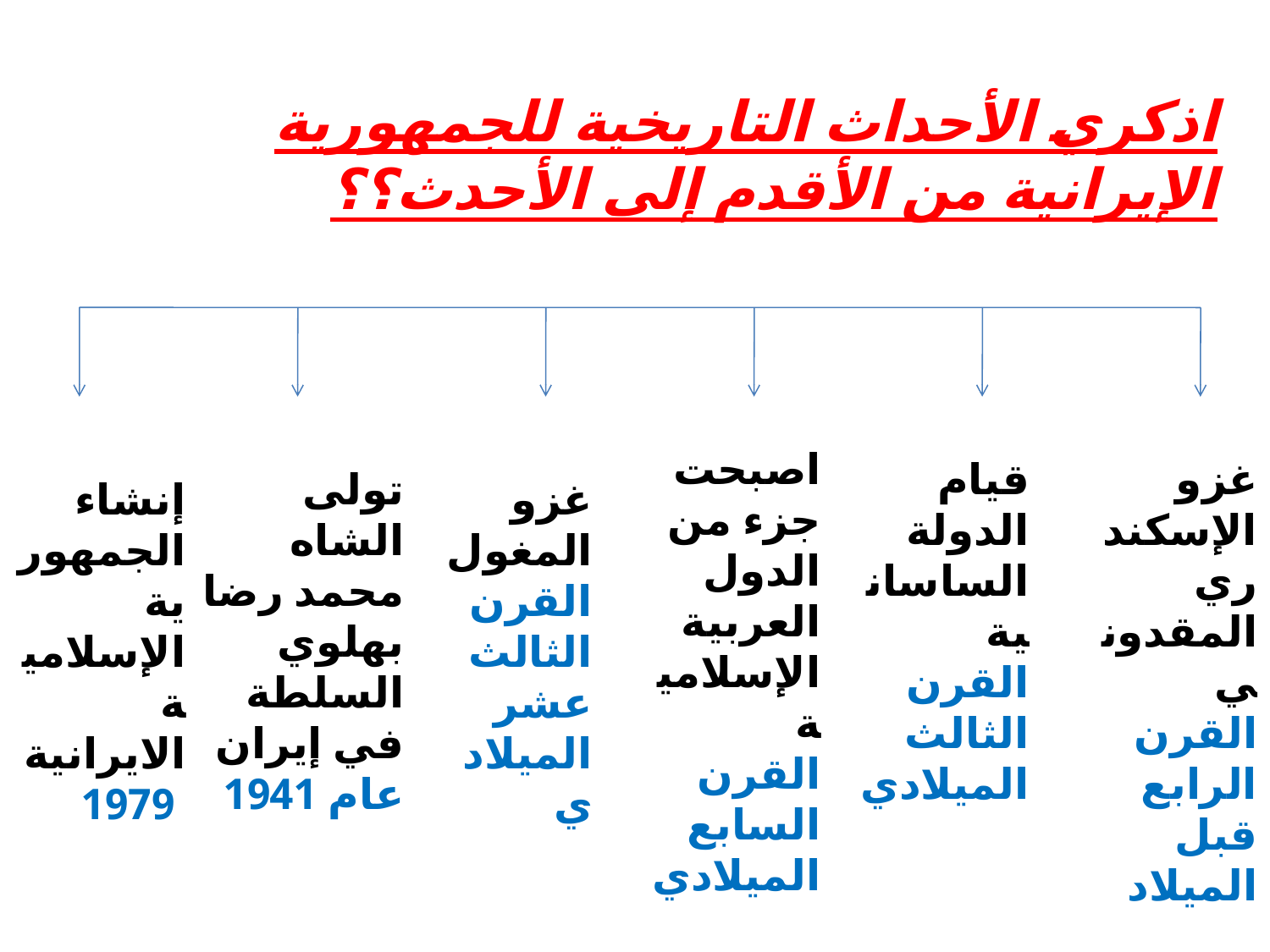

اذكري الأحداث التاريخية للجمهورية الإيرانية من الأقدم إلى الأحدث؟؟
اصبحت جزء من الدول العربية الإسلامية
القرن السابع الميلادي
قيام الدولة الساسانية
القرن الثالث الميلادي
غزو الإسكندري المقدوني
القرن الرابع قبل الميلاد
تولى الشاه محمد رضا بهلوي السلطة في إيران
عام 1941
إنشاء الجمهورية الإسلامية الايرانية
 1979
غزو المغول
القرن الثالث عشر الميلادي